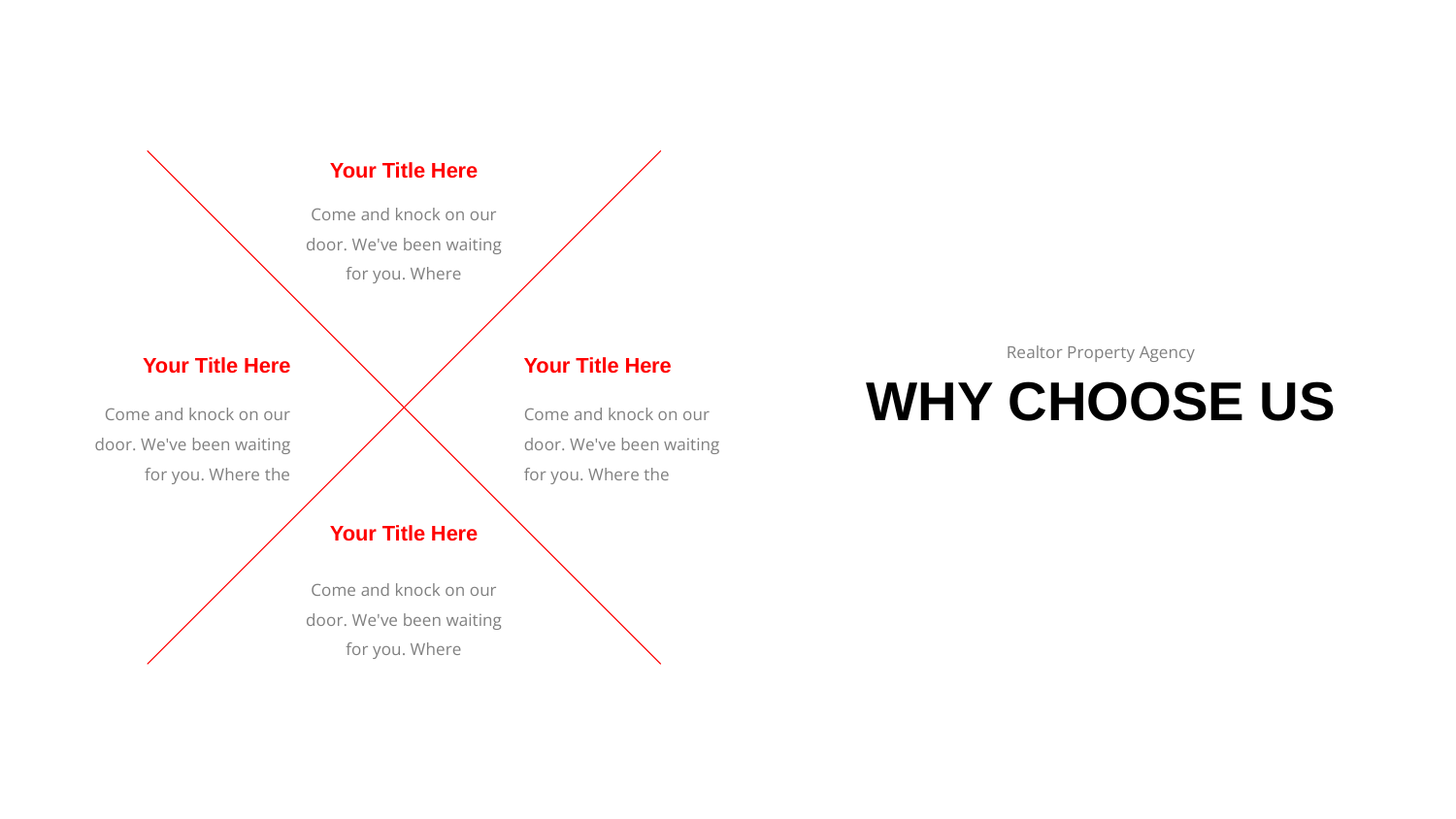

Your Title Here
Come and knock on our door. We've been waiting for you. Where
Realtor Property Agency
Your Title Here
Your Title Here
WHY CHOOSE US
Come and knock on our door. We've been waiting for you. Where the
Come and knock on our door. We've been waiting for you. Where the
Your Title Here
Come and knock on our door. We've been waiting for you. Where